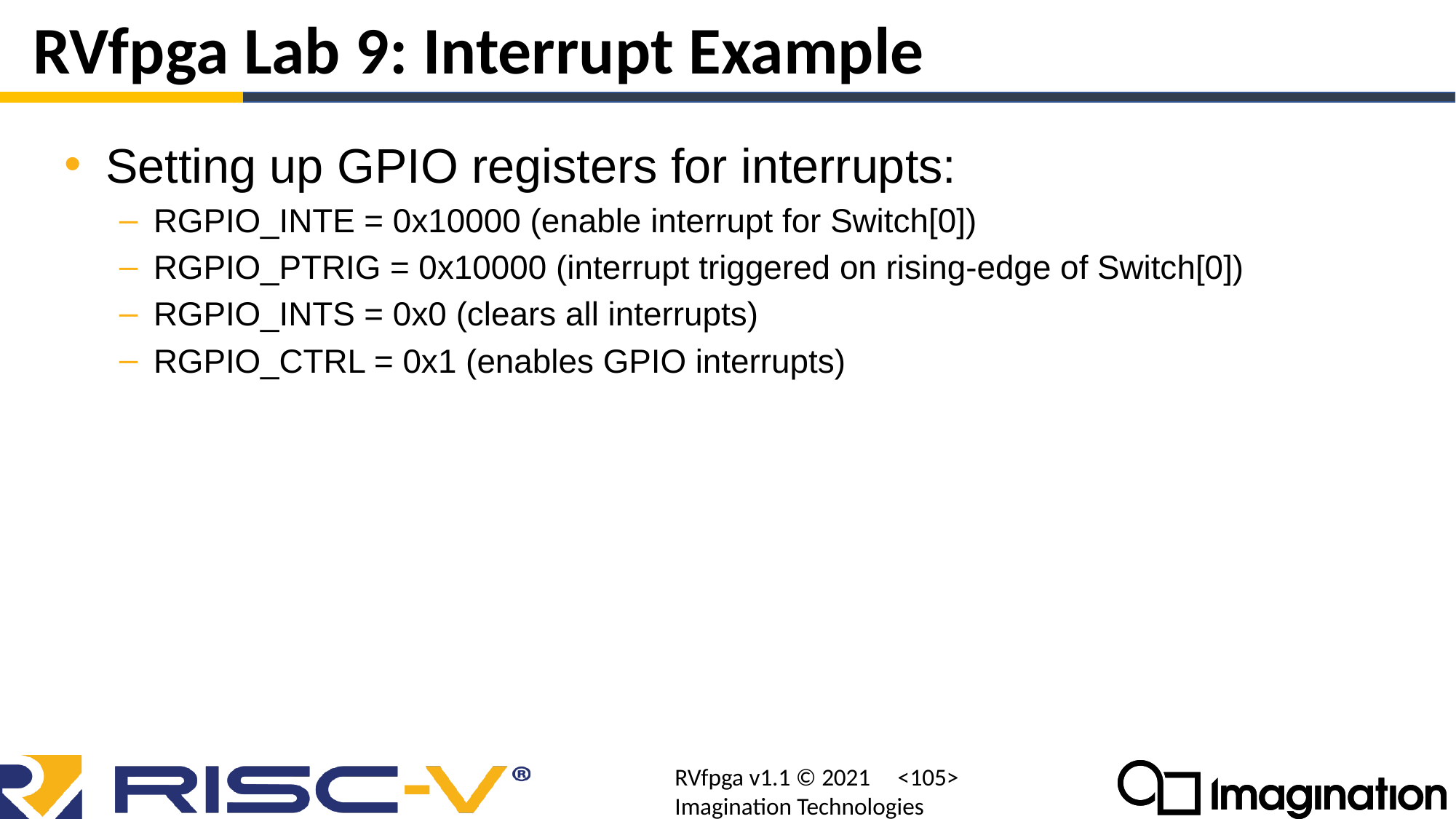

# RVfpga Lab 9: Interrupt Example
Setting up GPIO registers for interrupts:
RGPIO_INTE = 0x10000 (enable interrupt for Switch[0])
RGPIO_PTRIG = 0x10000 (interrupt triggered on rising-edge of Switch[0])
RGPIO_INTS = 0x0 (clears all interrupts)
RGPIO_CTRL = 0x1 (enables GPIO interrupts)